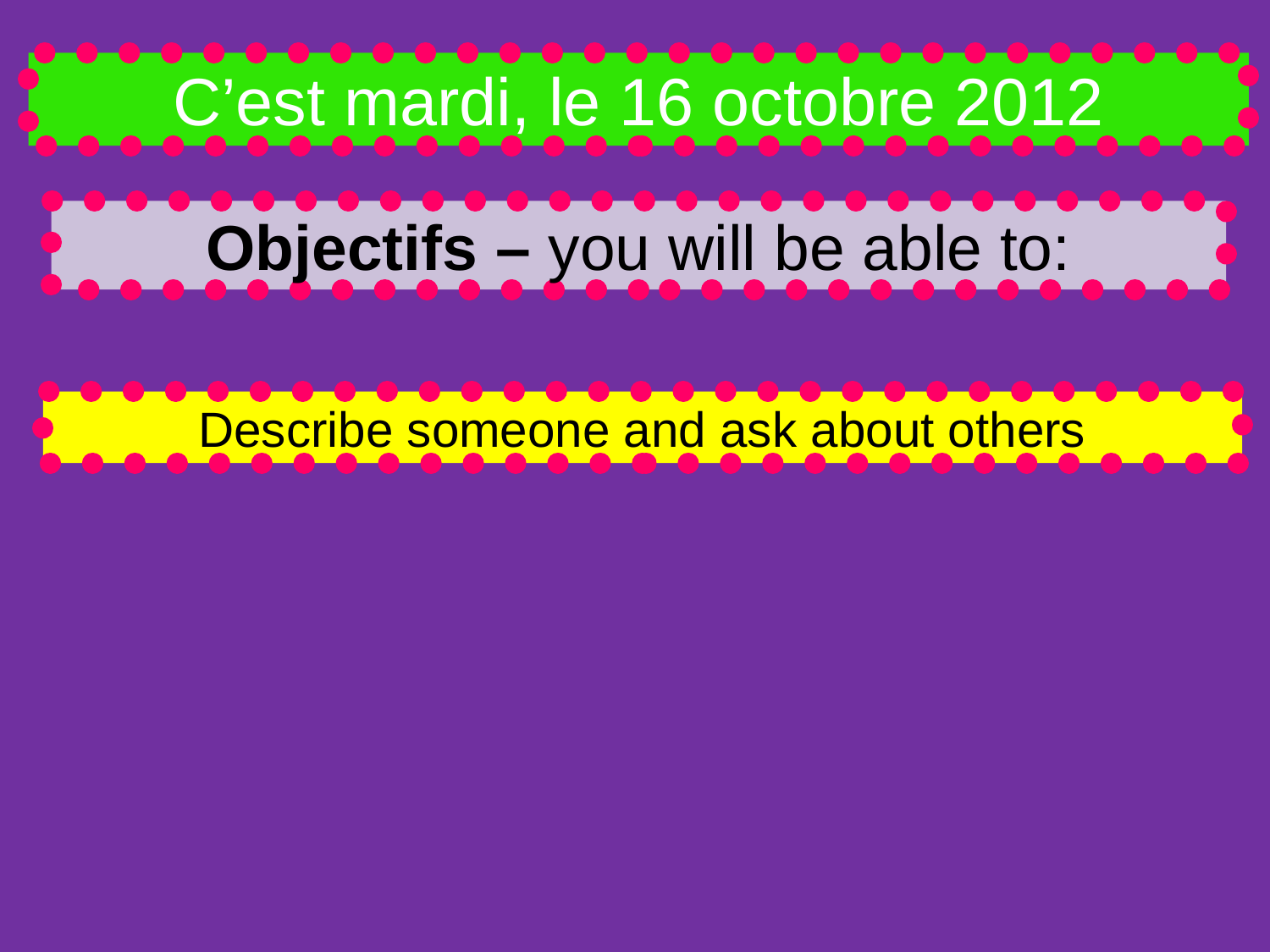

C’est mardi, le 16 octobre 2012
Objectifs – you will be able to:
Describe someone and ask about others